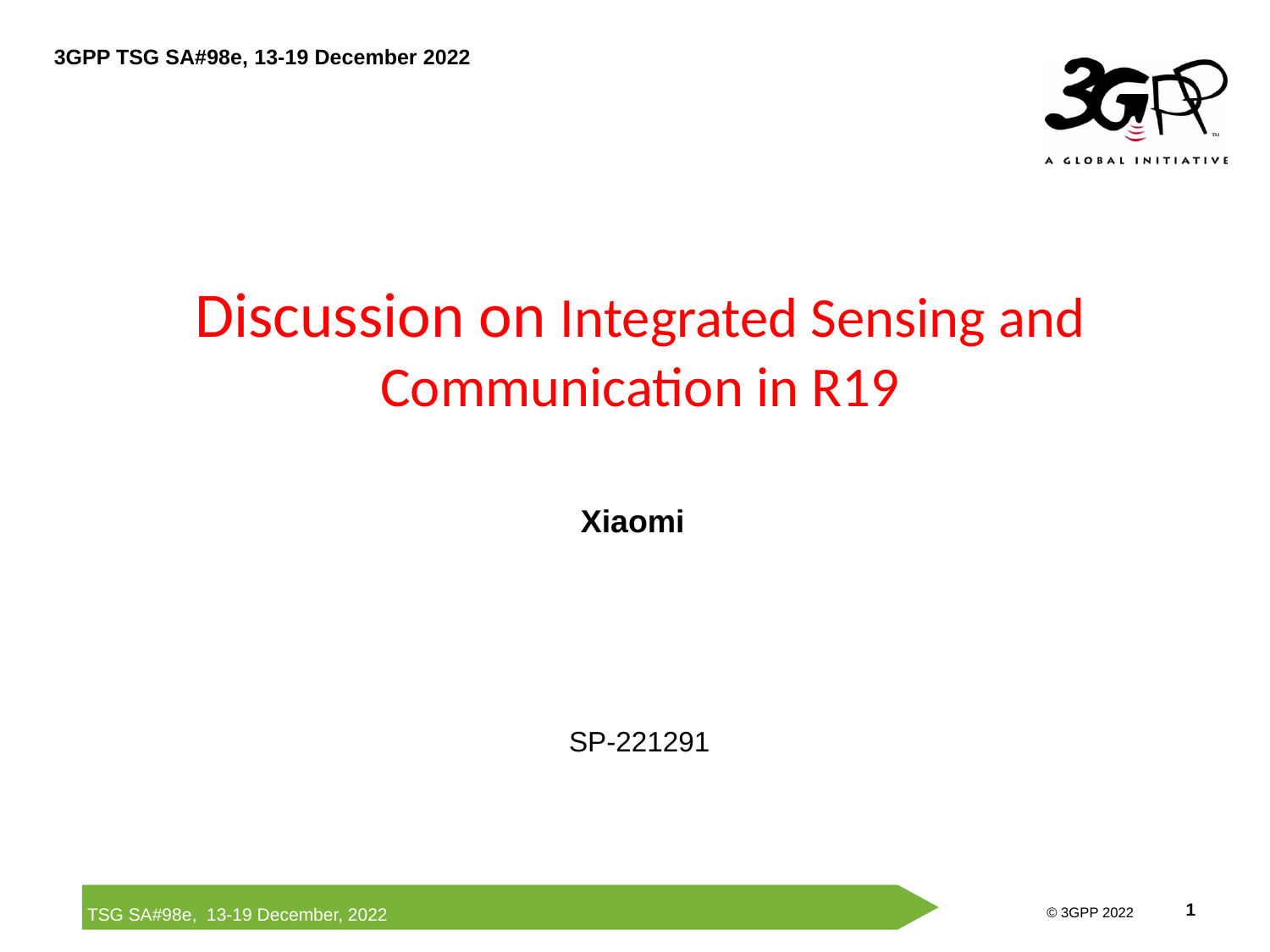

# Discussion on Integrated Sensing and Communication in R19
Xiaomi

SP-221291